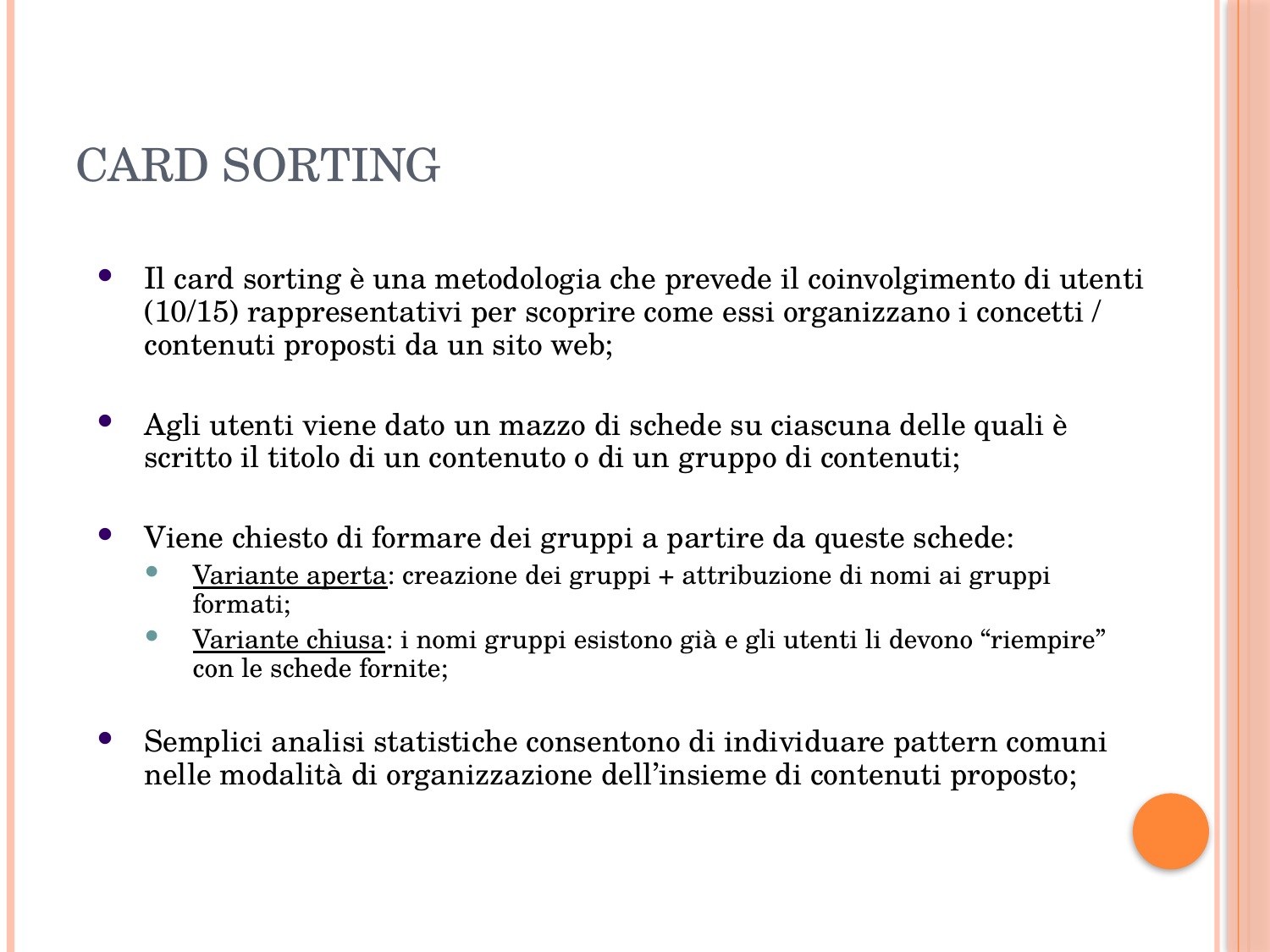

# Card Sorting
Il card sorting è una metodologia che prevede il coinvolgimento di utenti (10/15) rappresentativi per scoprire come essi organizzano i concetti / contenuti proposti da un sito web;

Agli utenti viene dato un mazzo di schede su ciascuna delle quali è scritto il titolo di un contenuto o di un gruppo di contenuti;

Viene chiesto di formare dei gruppi a partire da queste schede:
Variante aperta: creazione dei gruppi + attribuzione di nomi ai gruppi formati;
Variante chiusa: i nomi gruppi esistono già e gli utenti li devono “riempire” con le schede fornite;

Semplici analisi statistiche consentono di individuare pattern comuni nelle modalità di organizzazione dell’insieme di contenuti proposto;

9